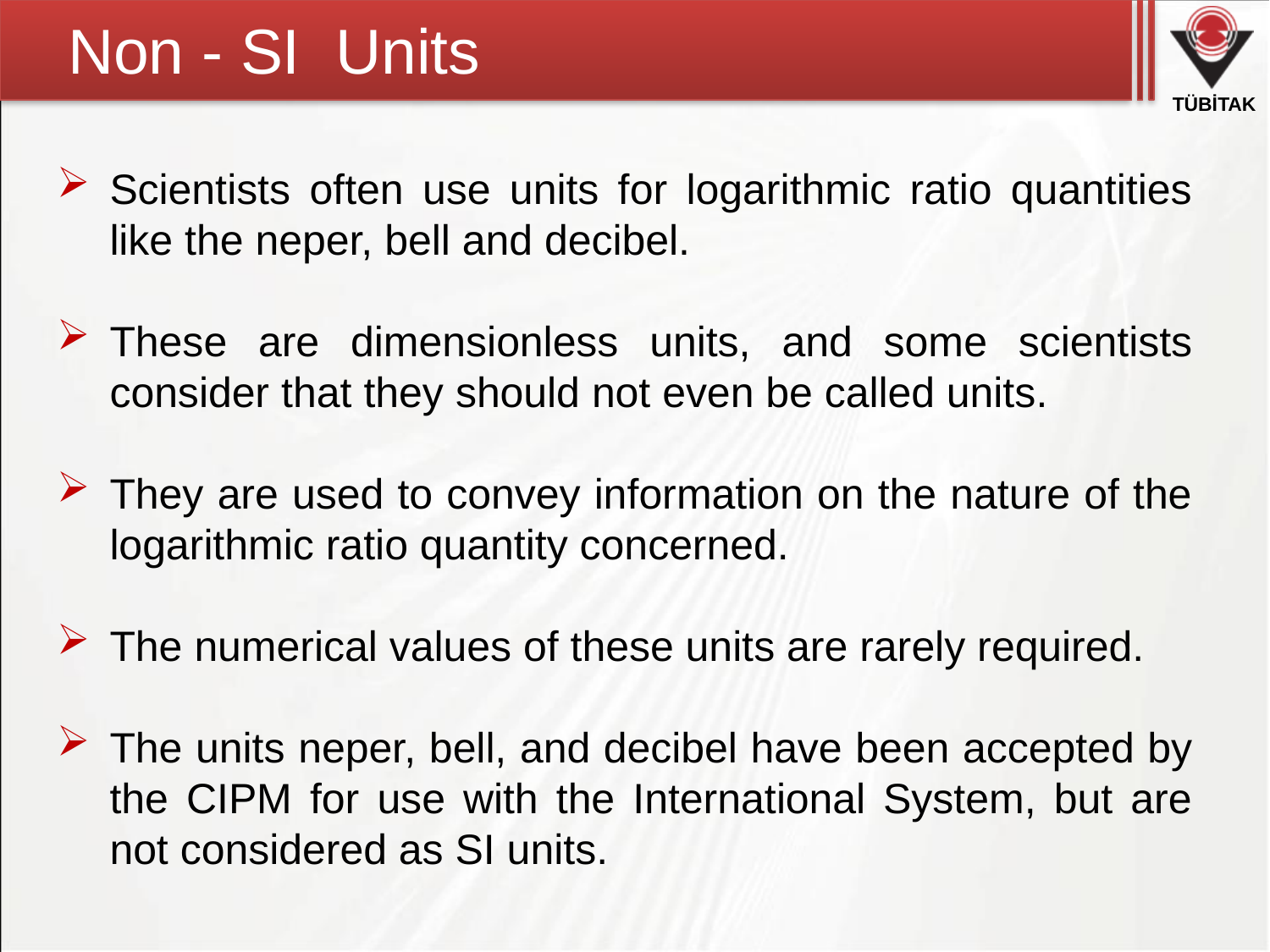

# Non - SI  Units
Scientists often use units for logarithmic ratio quantities like the neper, bell and decibel.

These are dimensionless units, and some scientists consider that they should not even be called units.

They are used to convey information on the nature of the logarithmic ratio quantity concerned.

The numerical values of these units are rarely required.

The units neper, bell, and decibel have been accepted by the CIPM for use with the International System, but are not considered as SI units.